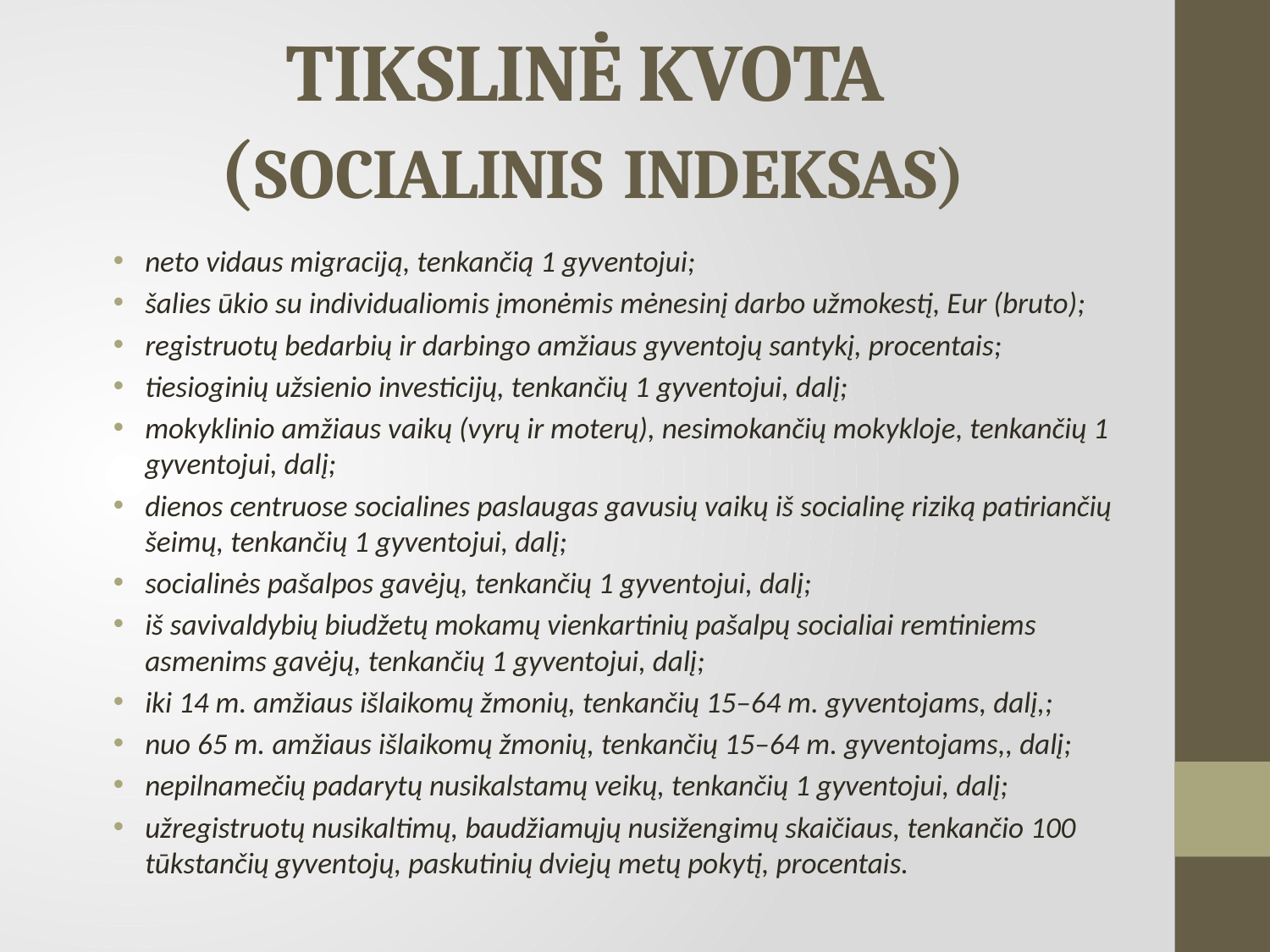

# TIKSLINĖ KVOTA (SOCIALINIS INDEKSAS)
neto vidaus migraciją, tenkančią 1 gyventojui;
šalies ūkio su individualiomis įmonėmis mėnesinį darbo užmokestį, Eur (bruto);
registruotų bedarbių ir darbingo amžiaus gyventojų santykį, procentais;
tiesioginių užsienio investicijų, tenkančių 1 gyventojui, dalį;
mokyklinio amžiaus vaikų (vyrų ir moterų), nesimokančių mokykloje, tenkančių 1 gyventojui, dalį;
dienos centruose socialines paslaugas gavusių vaikų iš socialinę riziką patiriančių šeimų, tenkančių 1 gyventojui, dalį;
socialinės pašalpos gavėjų, tenkančių 1 gyventojui, dalį;
iš savivaldybių biudžetų mokamų vienkartinių pašalpų socialiai remtiniems asmenims gavėjų, tenkančių 1 gyventojui, dalį;
iki 14 m. amžiaus išlaikomų žmonių, tenkančių 15–64 m. gyventojams, dalį,;
nuo 65 m. amžiaus išlaikomų žmonių, tenkančių 15–64 m. gyventojams,, dalį;
nepilnamečių padarytų nusikalstamų veikų, tenkančių 1 gyventojui, dalį;
užregistruotų nusikaltimų, baudžiamųjų nusižengimų skaičiaus, tenkančio 100 tūkstančių gyventojų, paskutinių dviejų metų pokytį, procentais.